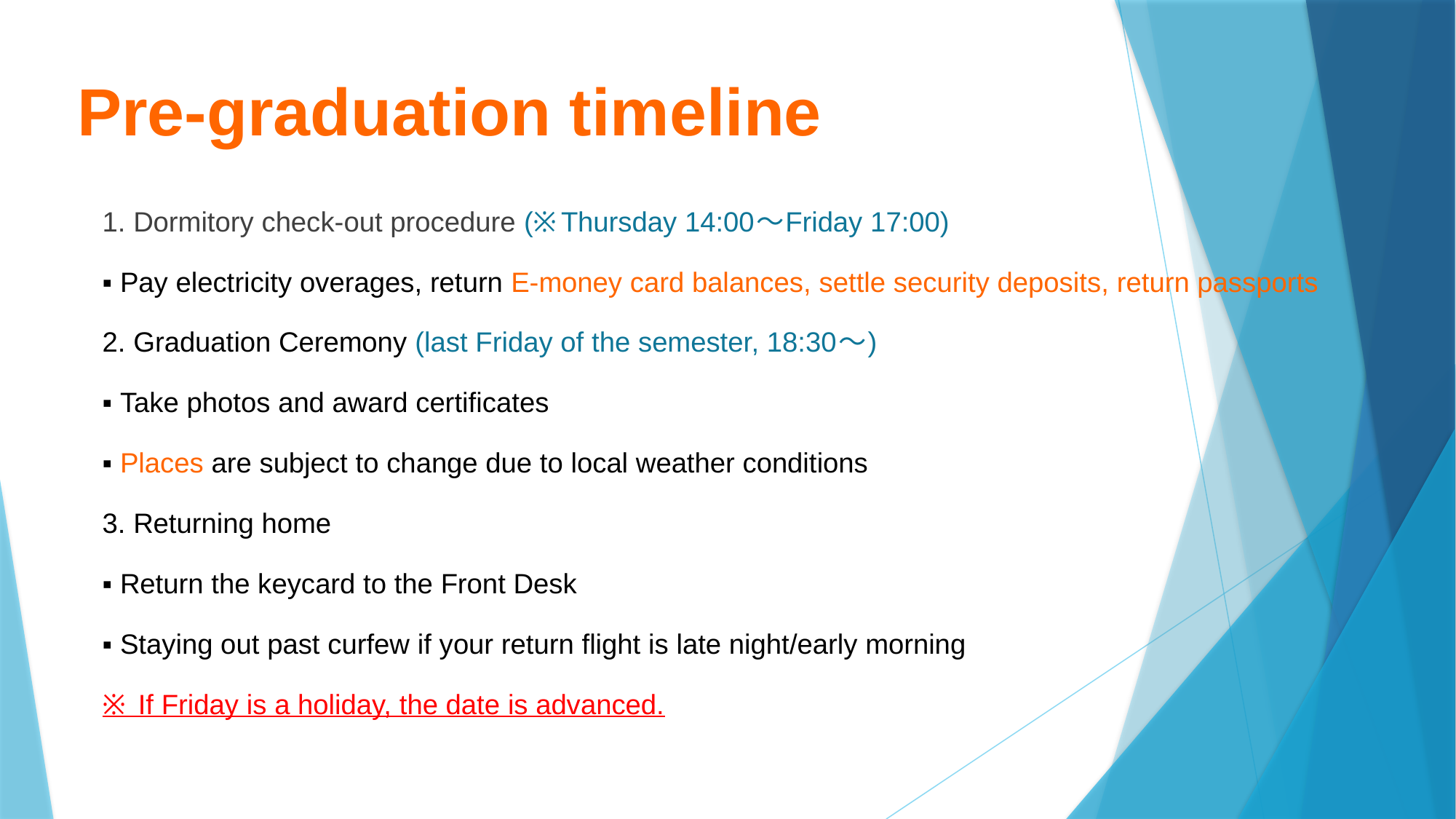

Pre-graduation timeline
1. Dormitory check-out procedure (※Thursday 14:00～Friday 17:00)
▪ Pay electricity overages, return E-money card balances, settle security deposits, return passports
2. Graduation Ceremony (last Friday of the semester, 18:30～)
▪ Take photos and award certificates
▪ Places are subject to change due to local weather conditions
3. Returning home
▪ Return the keycard to the Front Desk
▪ Staying out past curfew if your return flight is late night/early morning
※ If Friday is a holiday, the date is advanced.